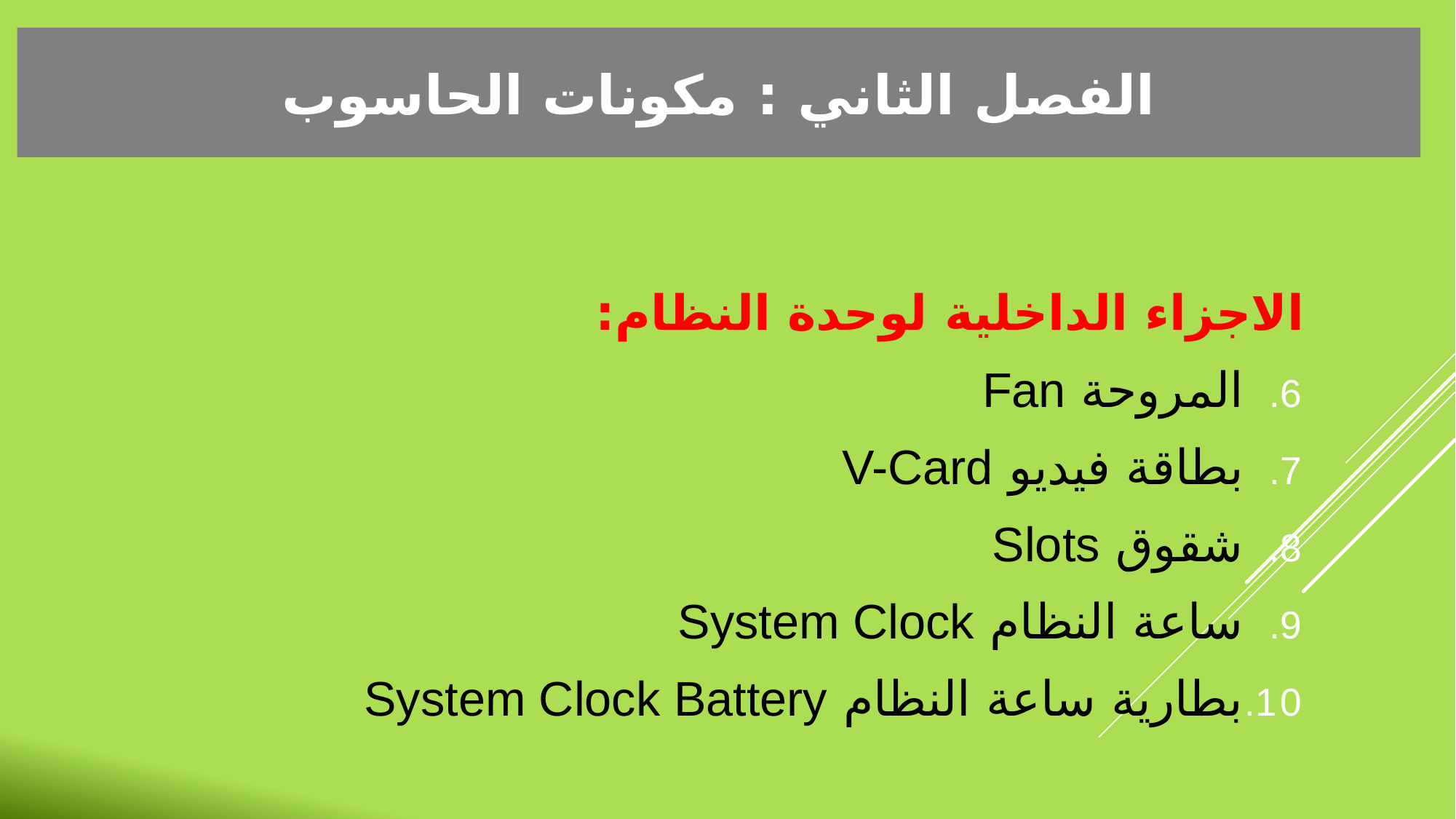

الفصل الثاني : مكونات الحاسوب
الاجزاء الداخلية لوحدة النظام:
المروحة Fan
بطاقة فيديو V-Card
شقوق Slots
ساعة النظام System Clock
بطارية ساعة النظام System Clock Battery